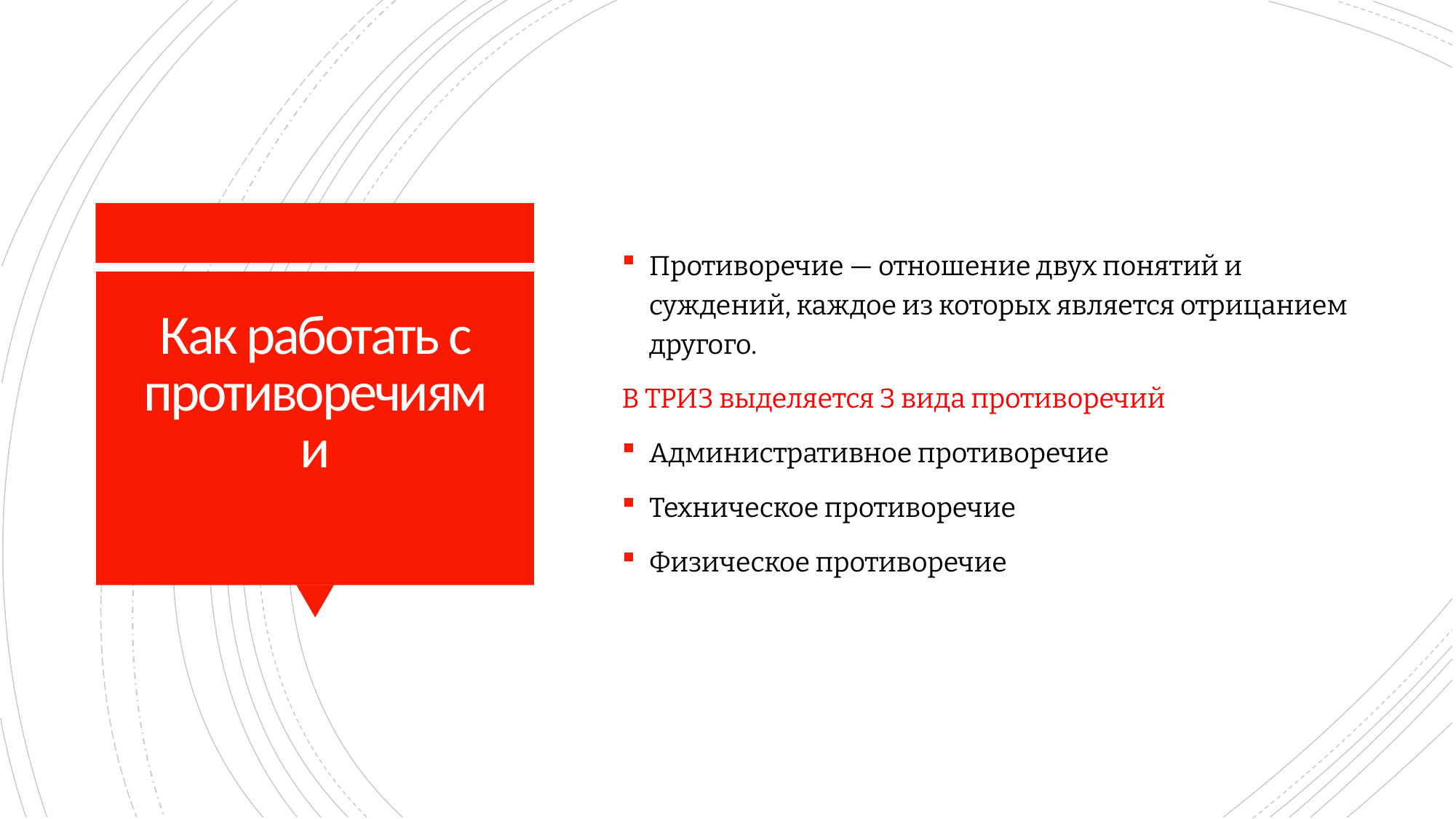

Противоречие — отношение двух понятий и суждений, каждое из которых является отрицанием другого.
В ТРИЗ выделяется 3 вида противоречий
Административное противоречие
Техническое противоречие
Физическое противоречие
# Как работать с противоречиями